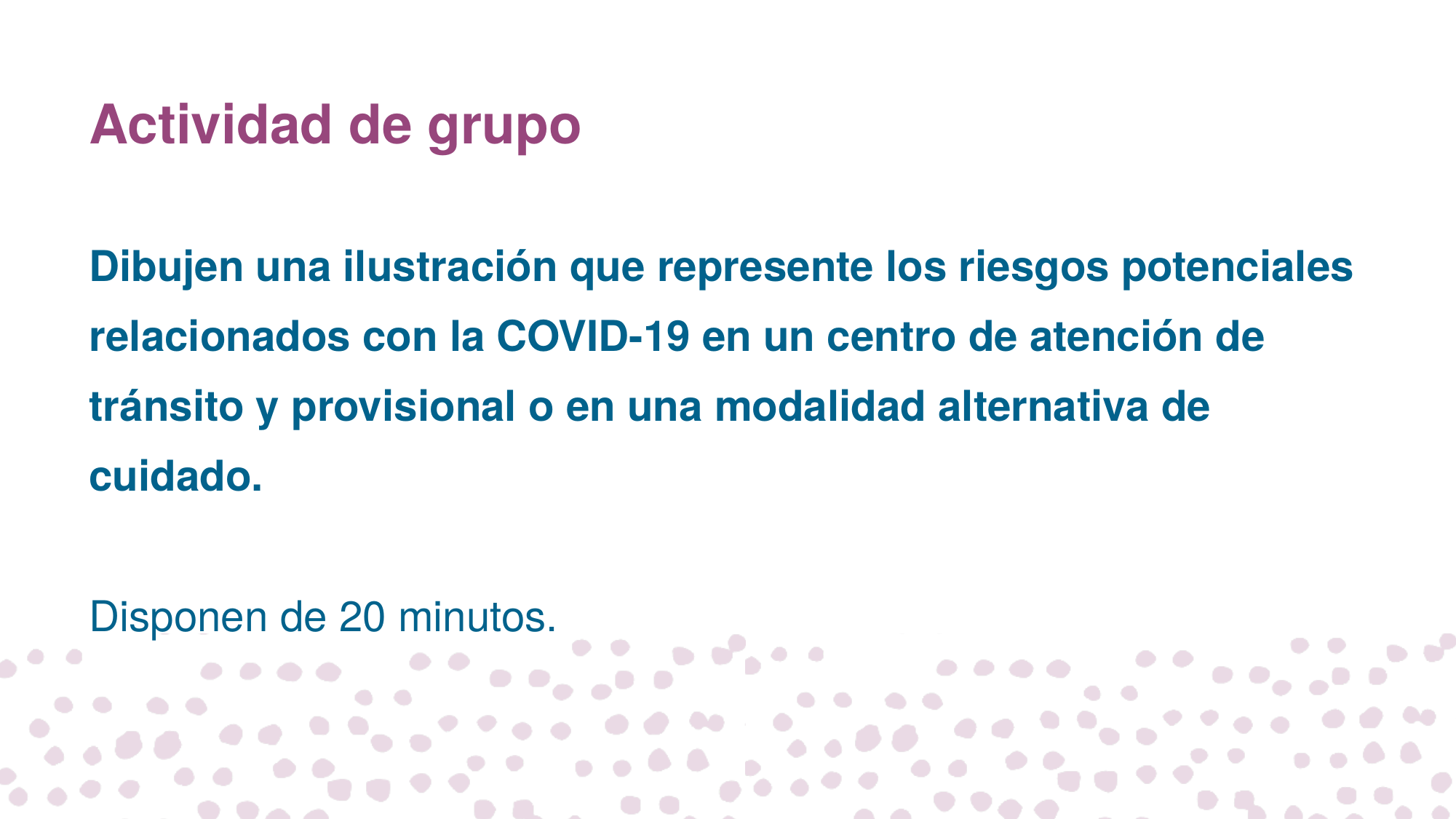

# Actividad de grupo

Dibujen una ilustración que represente los riesgos potenciales relacionados con la COVID-19 en un centro de atención de tránsito y provisional o en una modalidad alternativa de cuidado.

Disponen de 20 minutos.